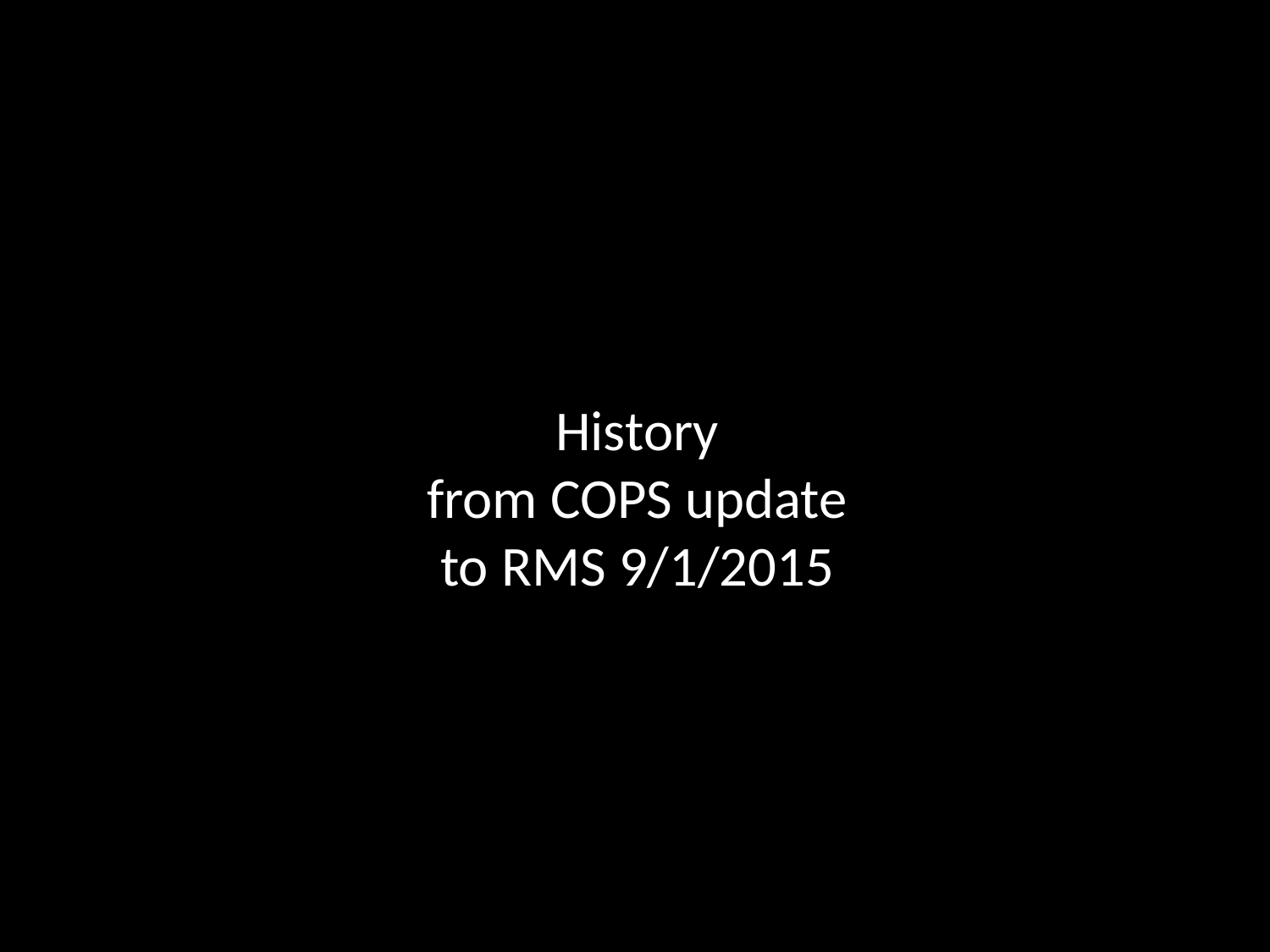

History
from COPS update to RMS 9/1/2015